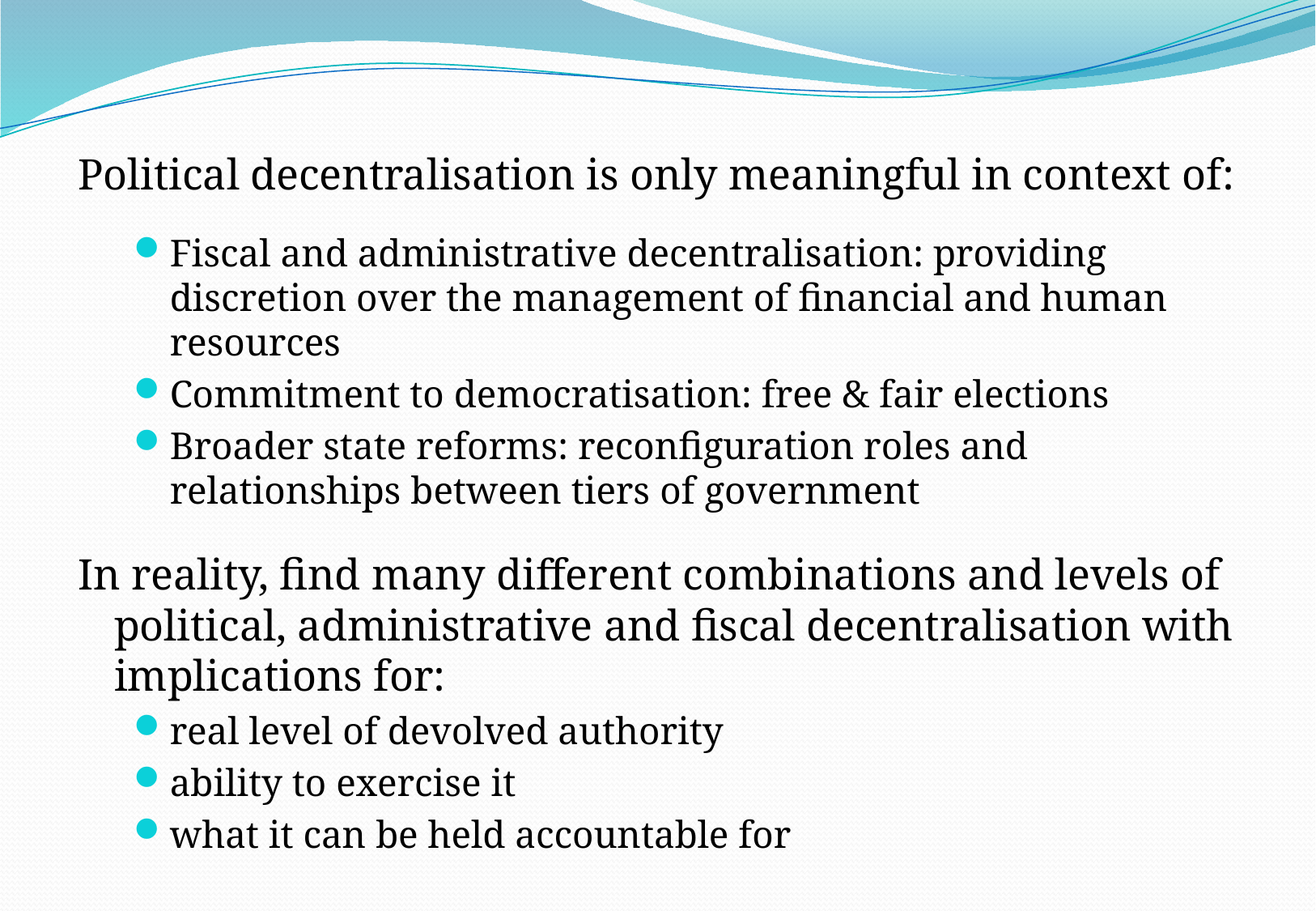

Political decentralisation is only meaningful in context of:

Fiscal and administrative decentralisation: providing discretion over the management of financial and human resources
Commitment to democratisation: free & fair elections
Broader state reforms: reconfiguration roles and relationships between tiers of government

In reality, find many different combinations and levels of political, administrative and fiscal decentralisation with implications for:
real level of devolved authority
ability to exercise it
what it can be held accountable for